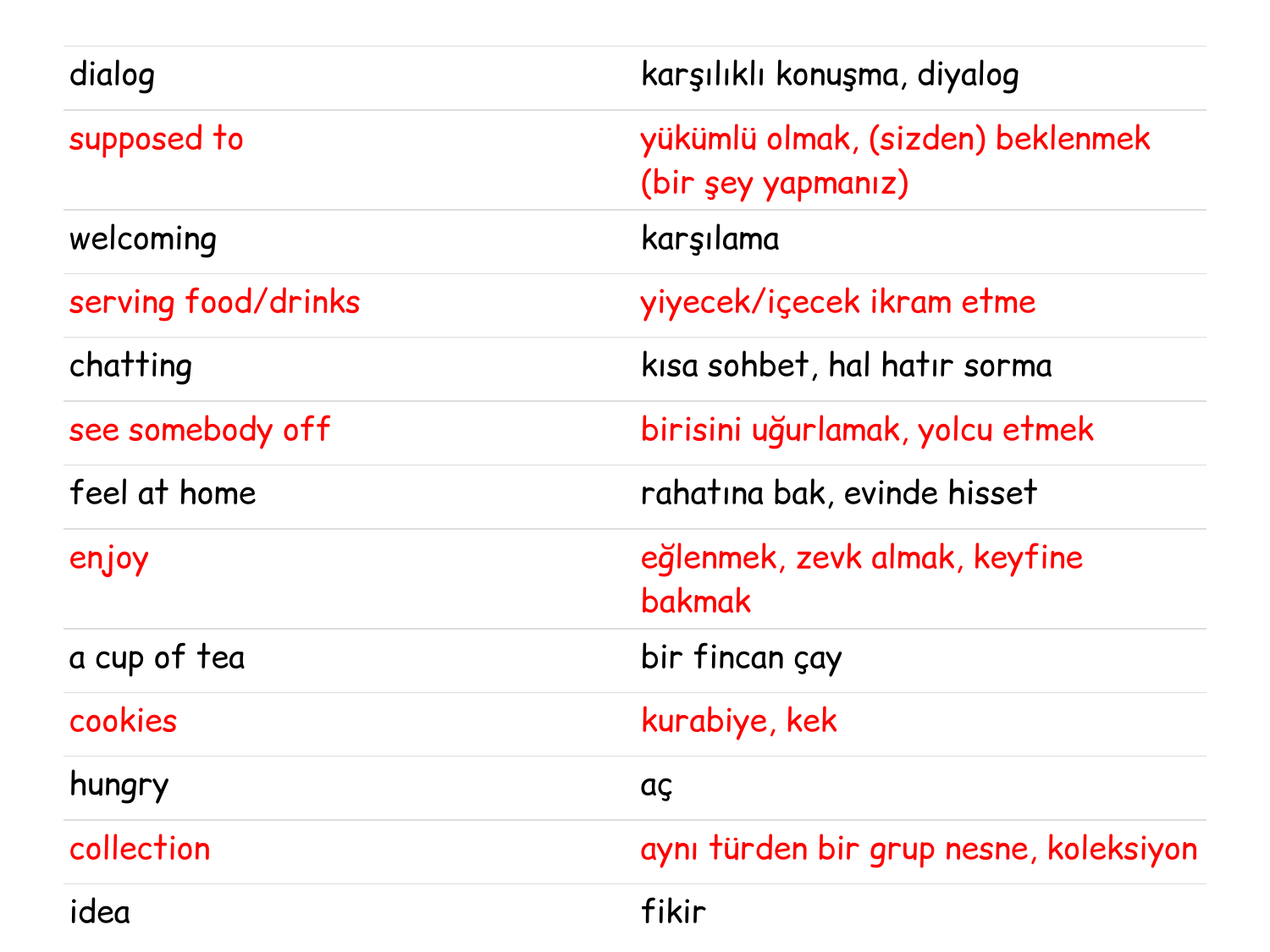

#
| dialog | karşılıklı konuşma, diyalog |
| --- | --- |
| supposed to | yükümlü olmak, (sizden) beklenmek (bir şey yapmanız) |
| welcoming | karşılama |
| serving food/drinks | yiyecek/içecek ikram etme |
| chatting | kısa sohbet, hal hatır sorma |
| see somebody off | birisini uğurlamak, yolcu etmek |
| feel at home | rahatına bak, evinde hisset |
| enjoy | eğlenmek, zevk almak, keyfine bakmak |
| a cup of tea | bir fincan çay |
| cookies | kurabiye, kek |
| hungry | aç |
| collection | aynı türden bir grup nesne, koleksiyon |
| idea | fikir |